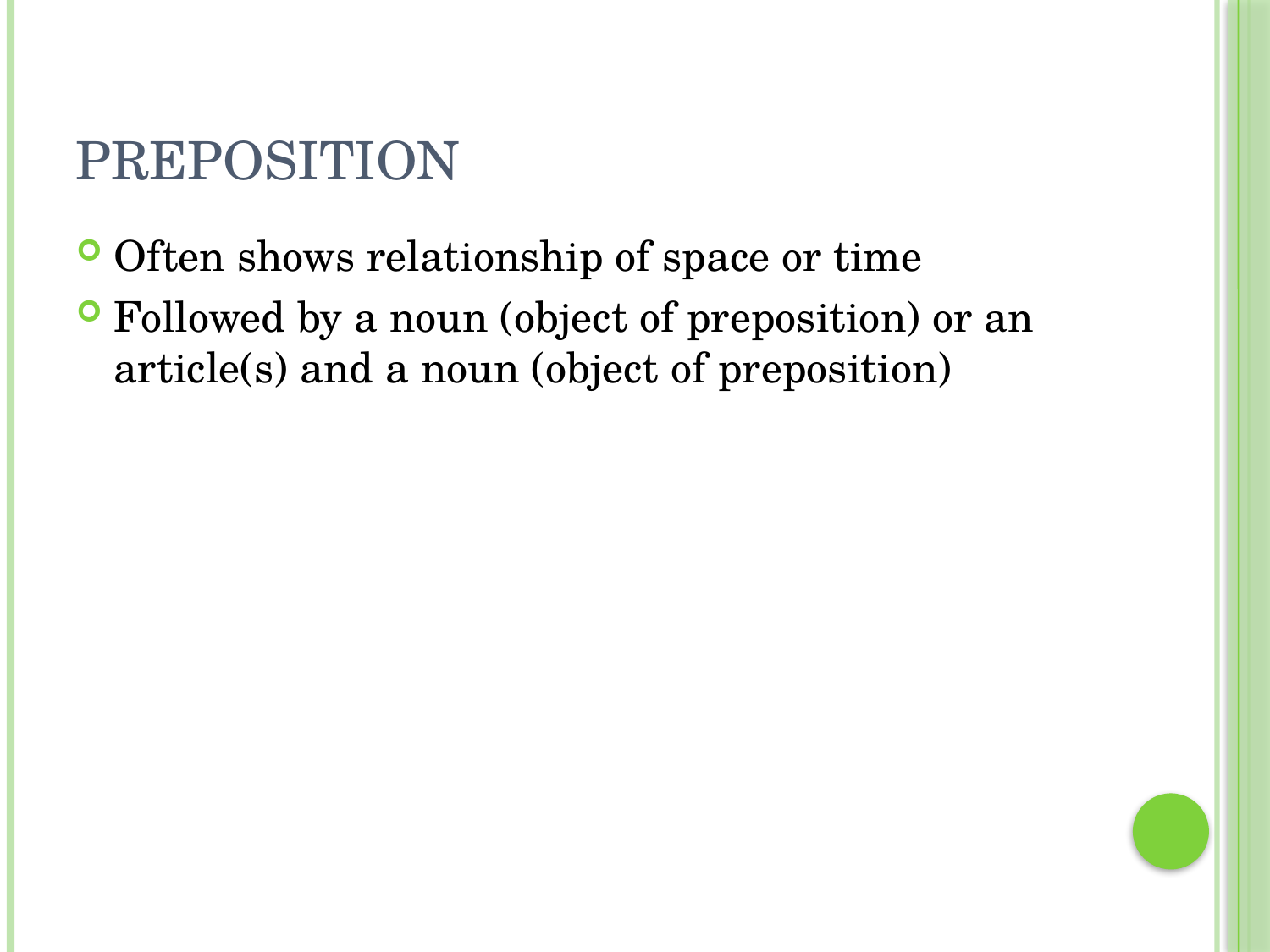

# Preposition
Often shows relationship of space or time
Followed by a noun (object of preposition) or an article(s) and a noun (object of preposition)